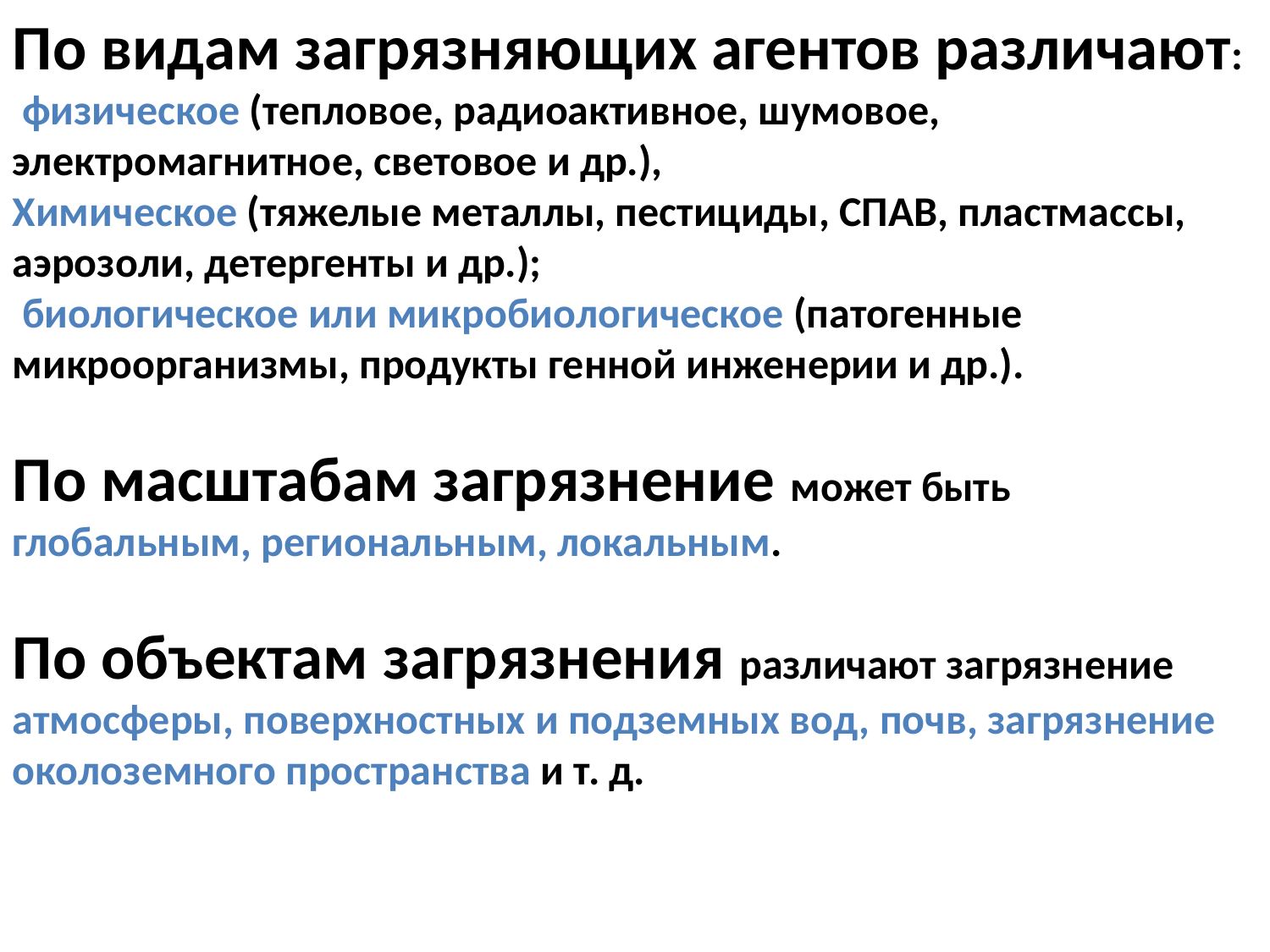

По видам загрязняющих агентов различают:
 физическое (тепловое, радиоактивное, шумовое, электромагнитное, световое и др.),
Химическое (тяжелые металлы, пестициды, СПАВ, пластмассы, аэрозоли, детергенты и др.);
 биологическое или микробиологическое (патогенные микроорганизмы, продукты генной инженерии и др.).

По масштабам загрязнение может быть  глобальным, региональным, локальным.

По объектам загрязнения различают загрязнение атмосферы, поверхностных и подземных вод, почв, загрязнение околоземного пространства и т. д.